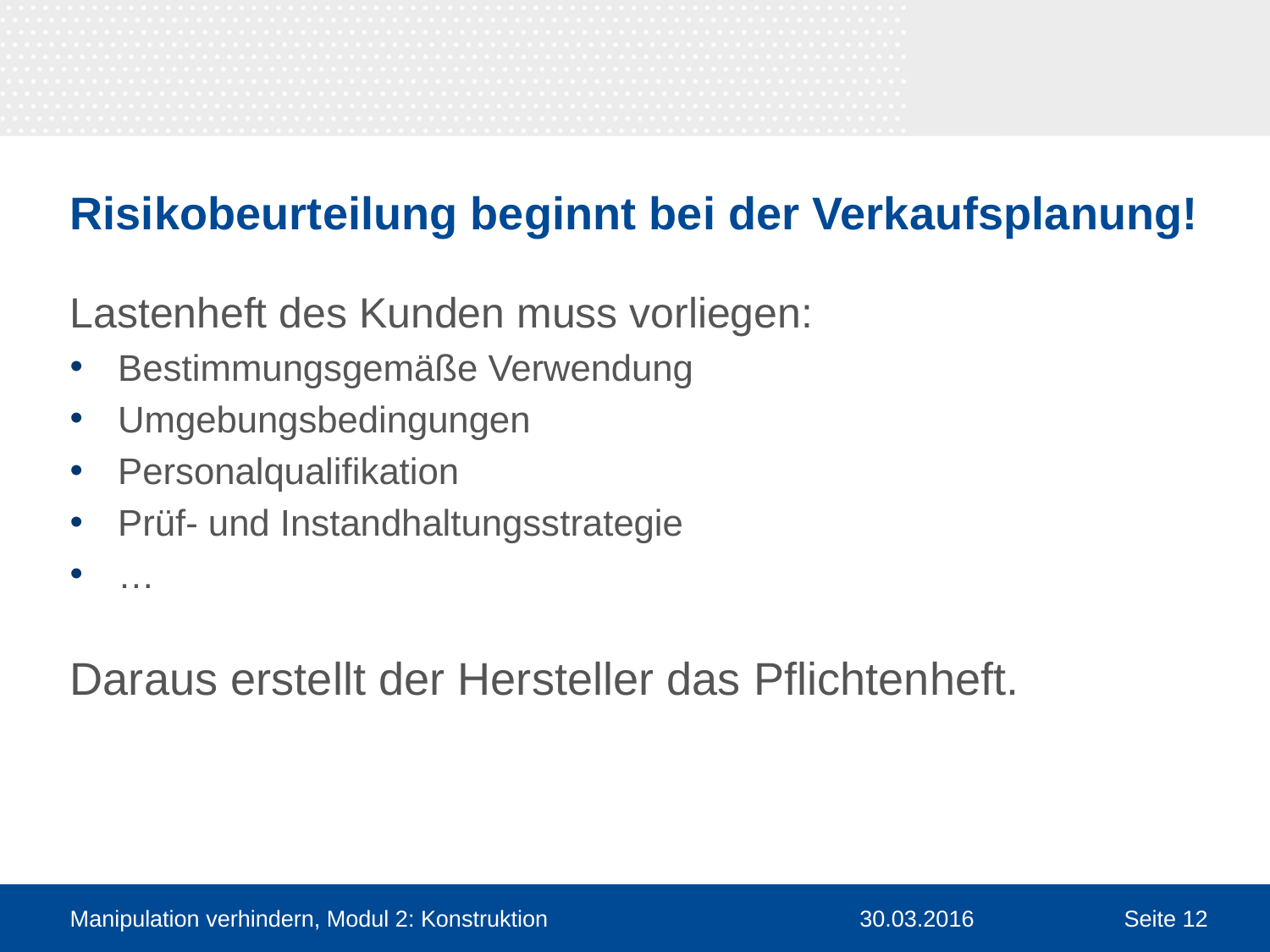

# Risikobeurteilung beginnt bei der Verkaufsplanung!
Lastenheft des Kunden muss vorliegen:
Bestimmungsgemäße Verwendung
Umgebungsbedingungen
Personalqualifikation
Prüf- und Instandhaltungsstrategie
…
Daraus erstellt der Hersteller das Pflichtenheft.

Manipulation verhindern, Modul 2: Konstruktion
30.03.2016
Seite 12